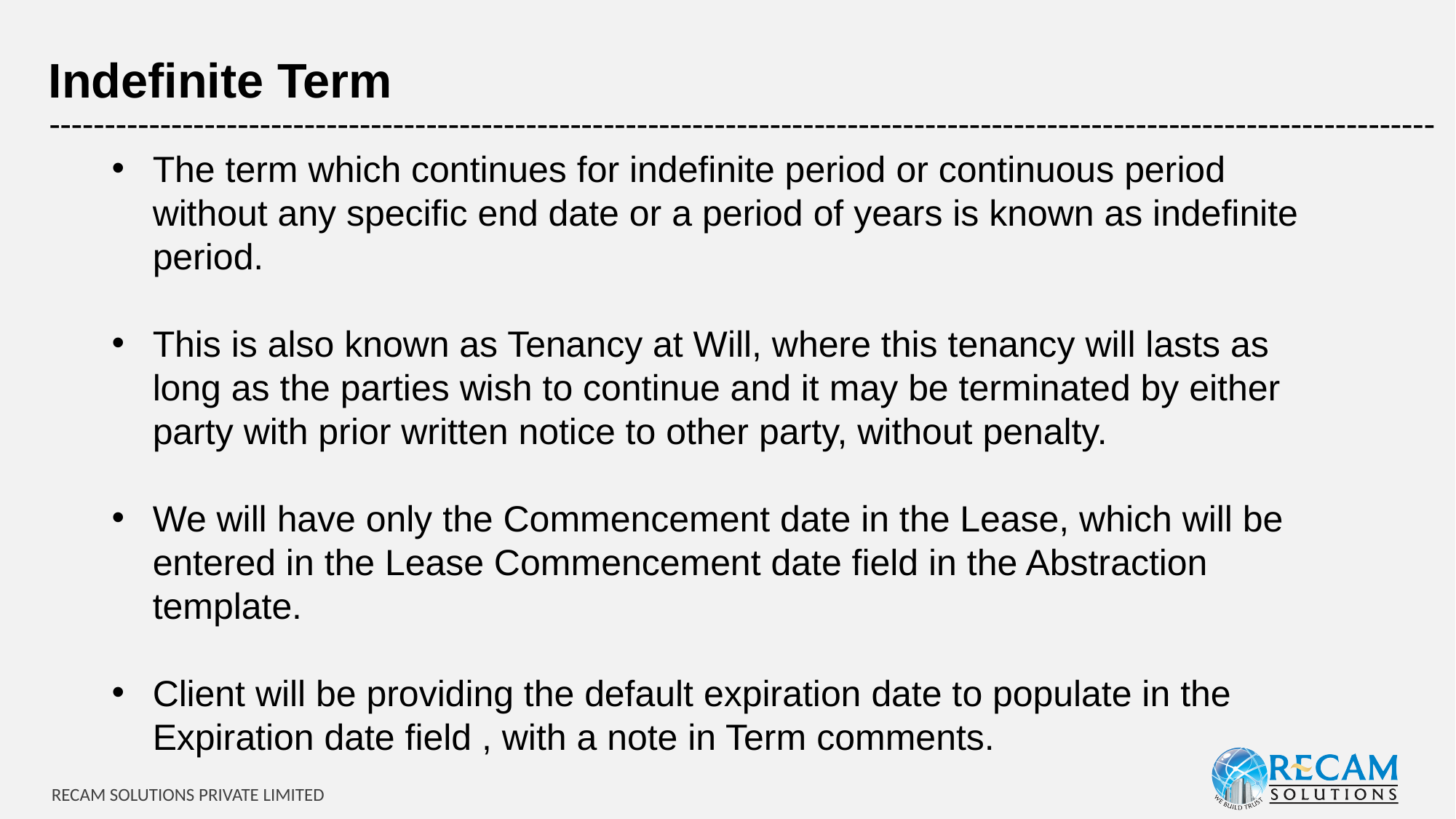

Indefinite Term
-----------------------------------------------------------------------------------------------------------------------------
The term which continues for indefinite period or continuous period without any specific end date or a period of years is known as indefinite period.

This is also known as Tenancy at Will, where this tenancy will lasts as long as the parties wish to continue and it may be terminated by either party with prior written notice to other party, without penalty.

We will have only the Commencement date in the Lease, which will be entered in the Lease Commencement date field in the Abstraction template.

Client will be providing the default expiration date to populate in the Expiration date field , with a note in Term comments.
RECAM SOLUTIONS PRIVATE LIMITED